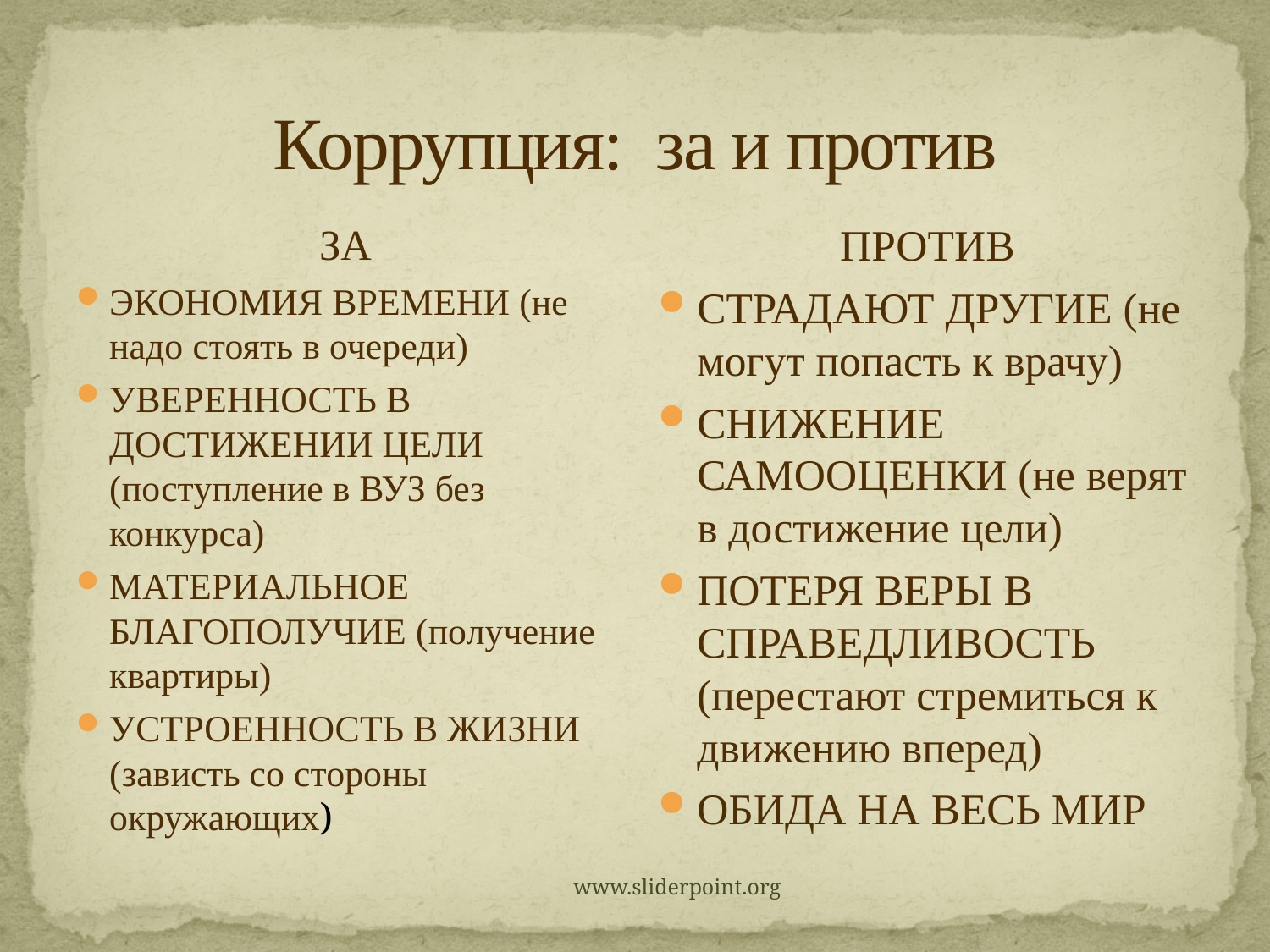

# Коррупция:  за и против
ЗА
ЭКОНОМИЯ ВРЕМЕНИ (не надо стоять в очереди)
УВЕРЕННОСТЬ В ДОСТИЖЕНИИ ЦЕЛИ (поступление в ВУЗ без конкурса)
МАТЕРИАЛЬНОЕ БЛАГОПОЛУЧИЕ (получение квартиры)
УСТРОЕННОСТЬ В ЖИЗНИ (зависть со стороны окружающих)

ПРОТИВ
СТРАДАЮТ ДРУГИЕ (не могут попасть к врачу)
СНИЖЕНИЕ САМООЦЕНКИ (не верят в достижение цели)
ПОТЕРЯ ВЕРЫ В СПРАВЕДЛИВОСТЬ (перестают стремиться к движению вперед)
ОБИДА НА ВЕСЬ МИР

www.sliderpoint.org